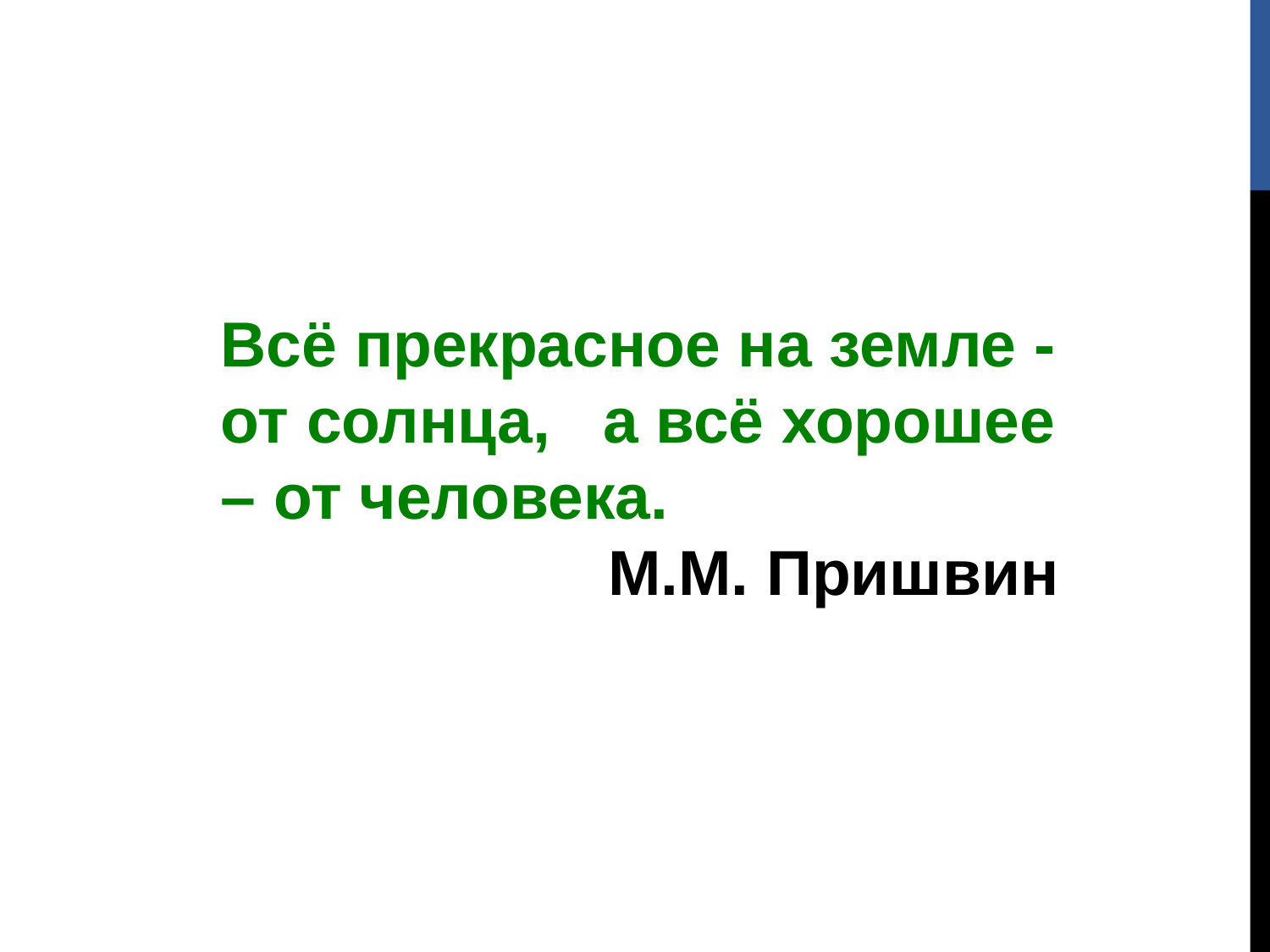

#

Всё прекрасное на земле -от солнца,   а всё хорошее – от человека.
М.М. Пришвин